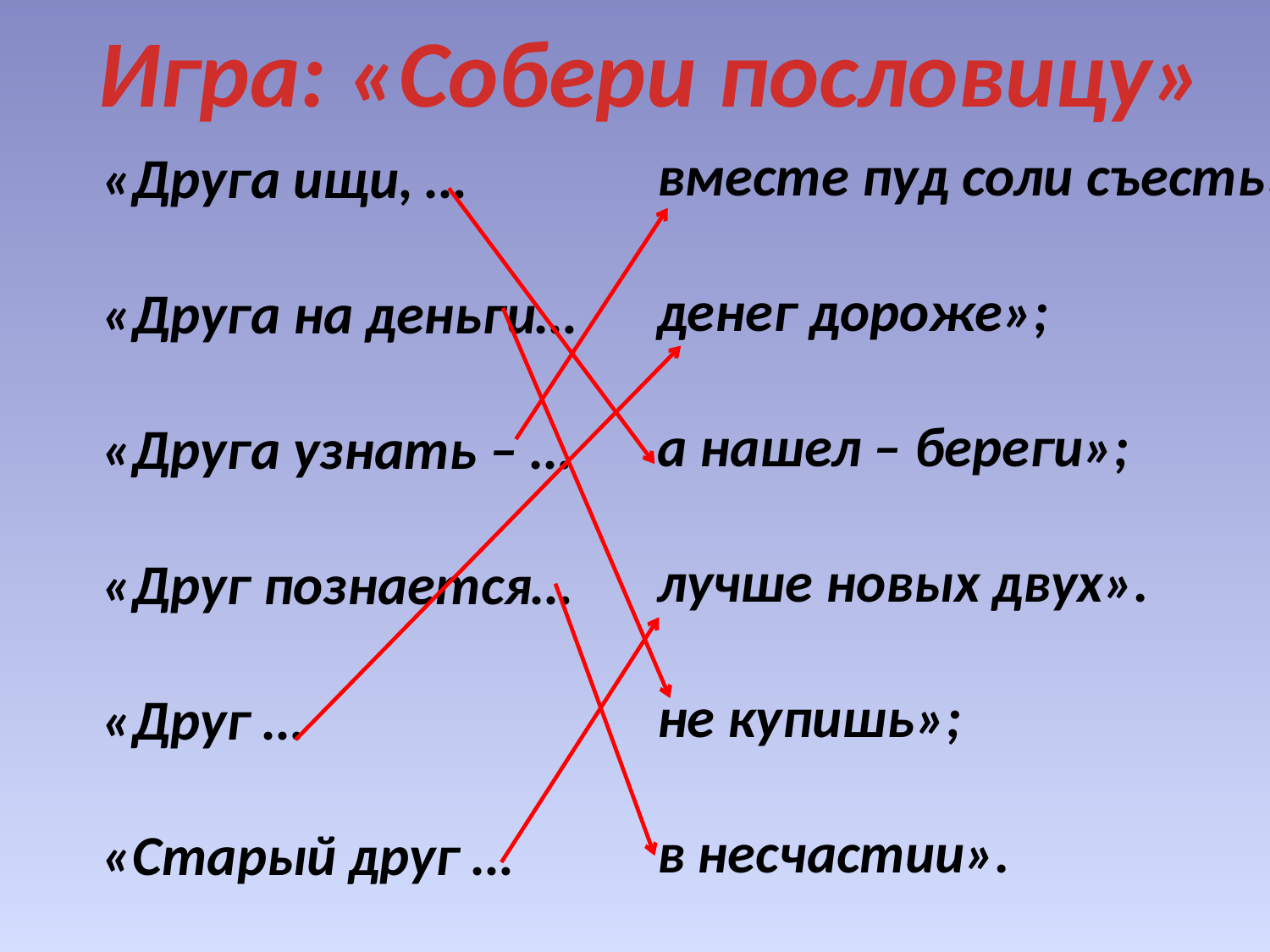

# Игра: «Собери пословицу»
вместе пуд соли съесть»;

денег дороже»;

а нашел – береги»;

лучше новых двух».

не купишь»;

в несчастии».

«Друга ищи, …

«Друга на деньги…

«Друга узнать – …

«Друг познается…

«Друг …

«Старый друг …